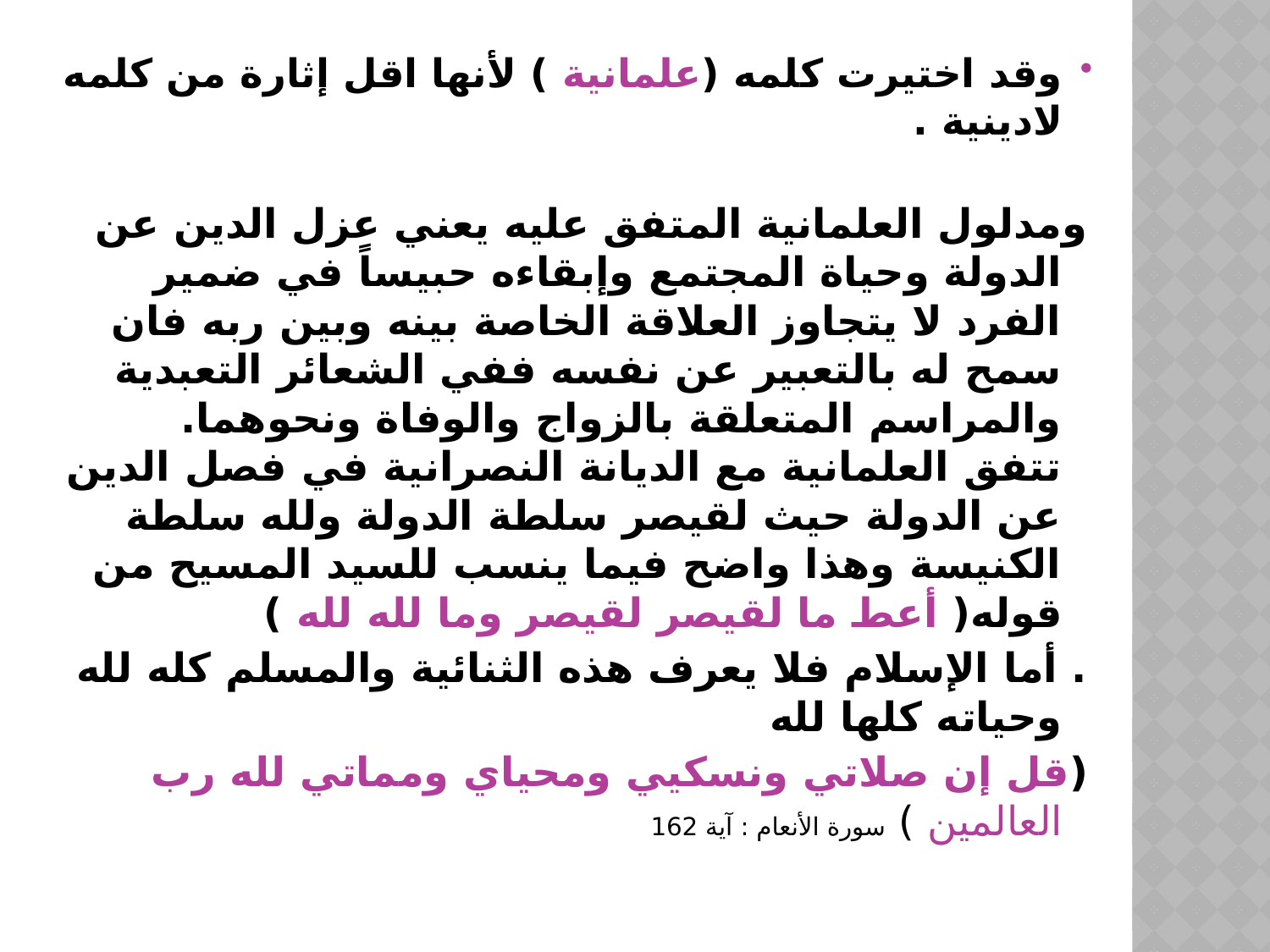

وقد اختيرت كلمه (علمانية ) لأنها اقل إثارة من كلمه لادينية .
ومدلول العلمانية المتفق عليه يعني عزل الدين عن الدولة وحياة المجتمع وإبقاءه حبيساً في ضمير الفرد لا يتجاوز العلاقة الخاصة بينه وبين ربه فان سمح له بالتعبير عن نفسه ففي الشعائر التعبدية والمراسم المتعلقة بالزواج والوفاة ونحوهما.
تتفق العلمانية مع الديانة النصرانية في فصل الدين عن الدولة حيث لقيصر سلطة الدولة ولله سلطة الكنيسة وهذا واضح فيما ينسب للسيد المسيح من قوله( أعط ما لقيصر لقيصر وما لله لله )
. أما الإسلام فلا يعرف هذه الثنائية والمسلم كله لله وحياته كلها لله
(قل إن صلاتي ونسكيي ومحياي ومماتي لله رب العالمين ) سورة الأنعام : آية 162